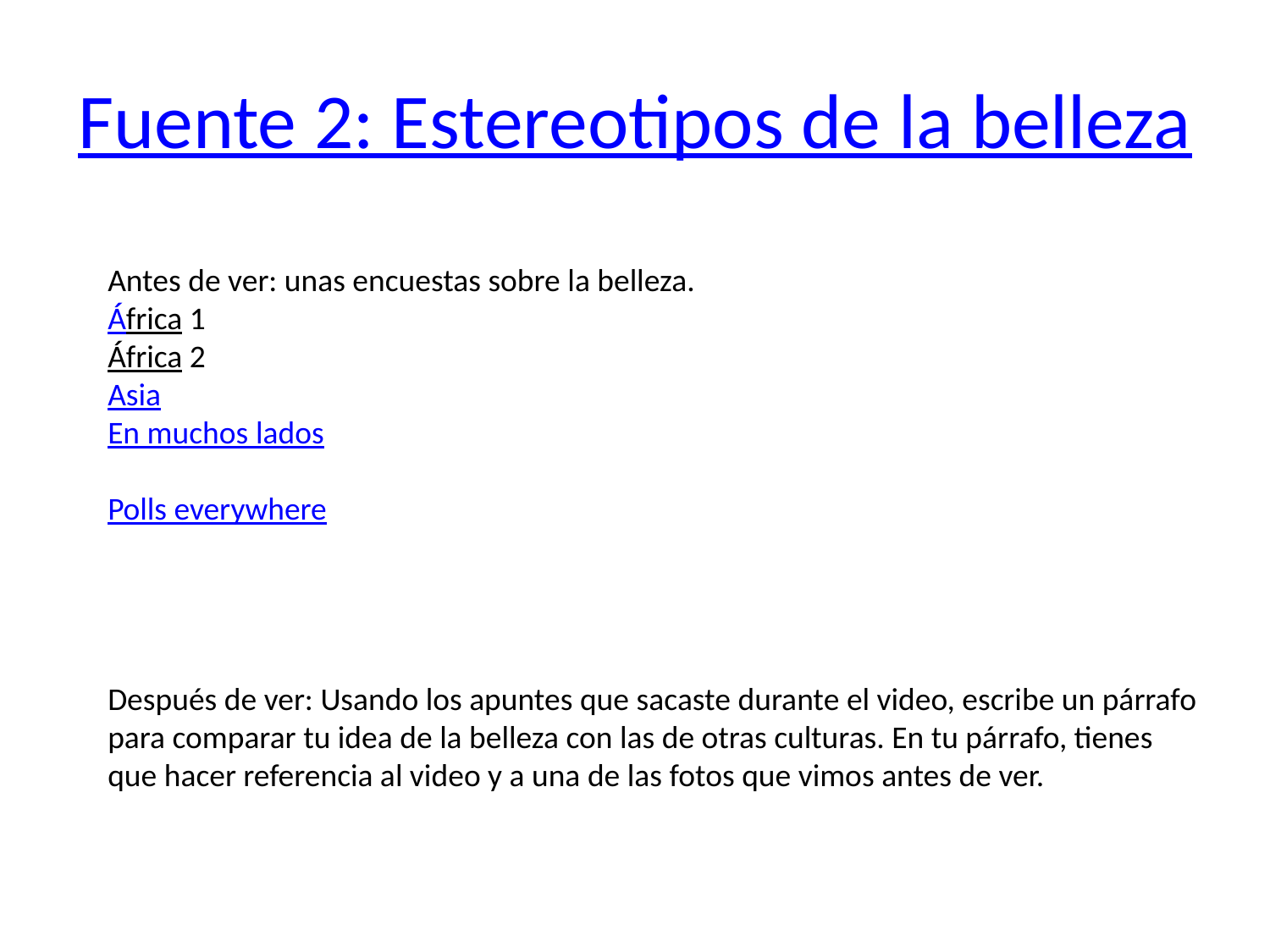

# Fuente 2: Estereotipos de la belleza
Antes de ver: unas encuestas sobre la belleza.
África 1
África 2
Asia
En muchos lados

Polls everywhere

Después de ver: Usando los apuntes que sacaste durante el video, escribe un párrafo para comparar tu idea de la belleza con las de otras culturas. En tu párrafo, tienes que hacer referencia al video y a una de las fotos que vimos antes de ver.